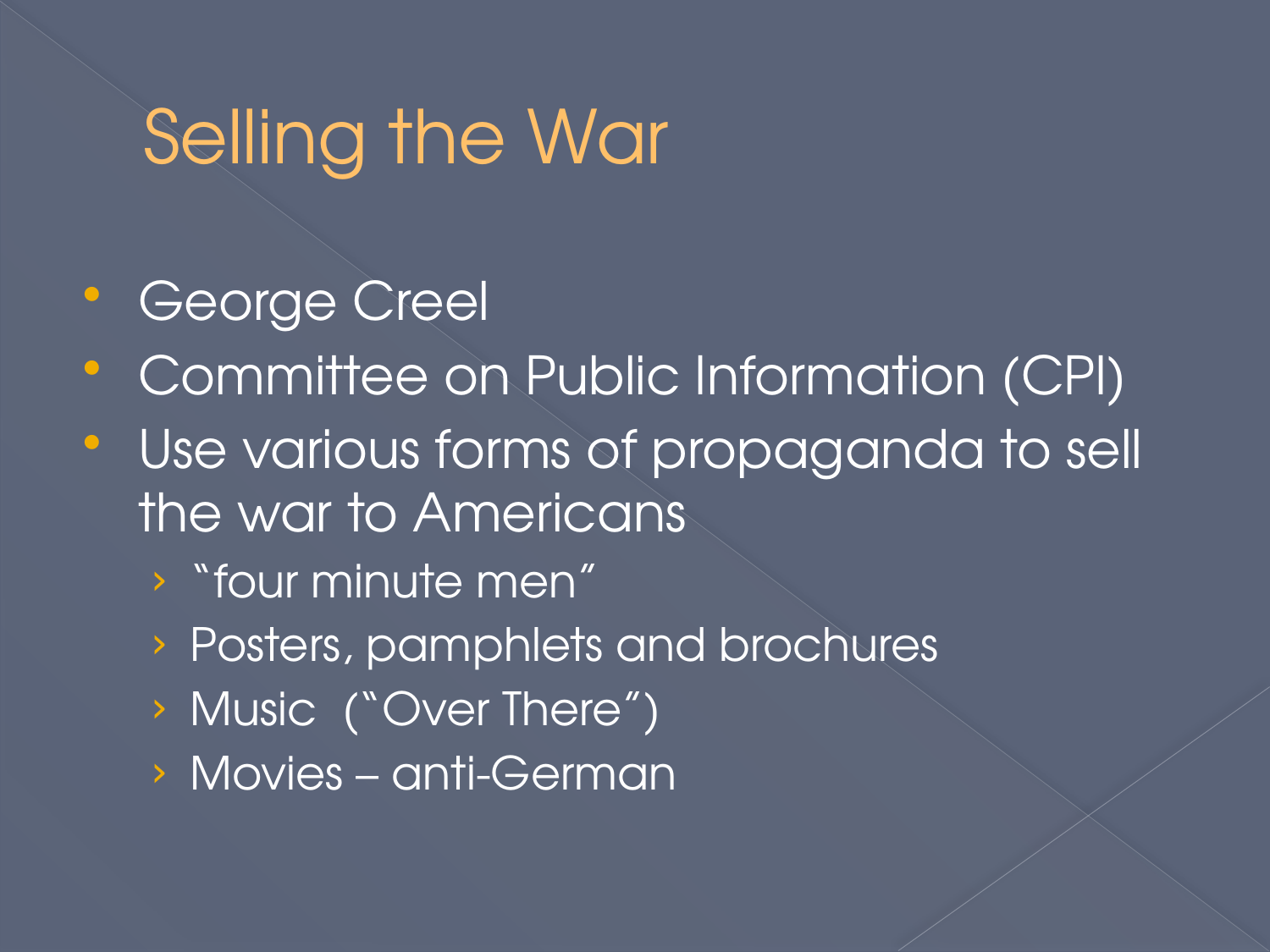

# Selling the War
George Creel
Committee on Public Information (CPI)
Use various forms of propaganda to sell the war to Americans
“four minute men”
Posters, pamphlets and brochures
Music  (“Over There”)
Movies – anti-German